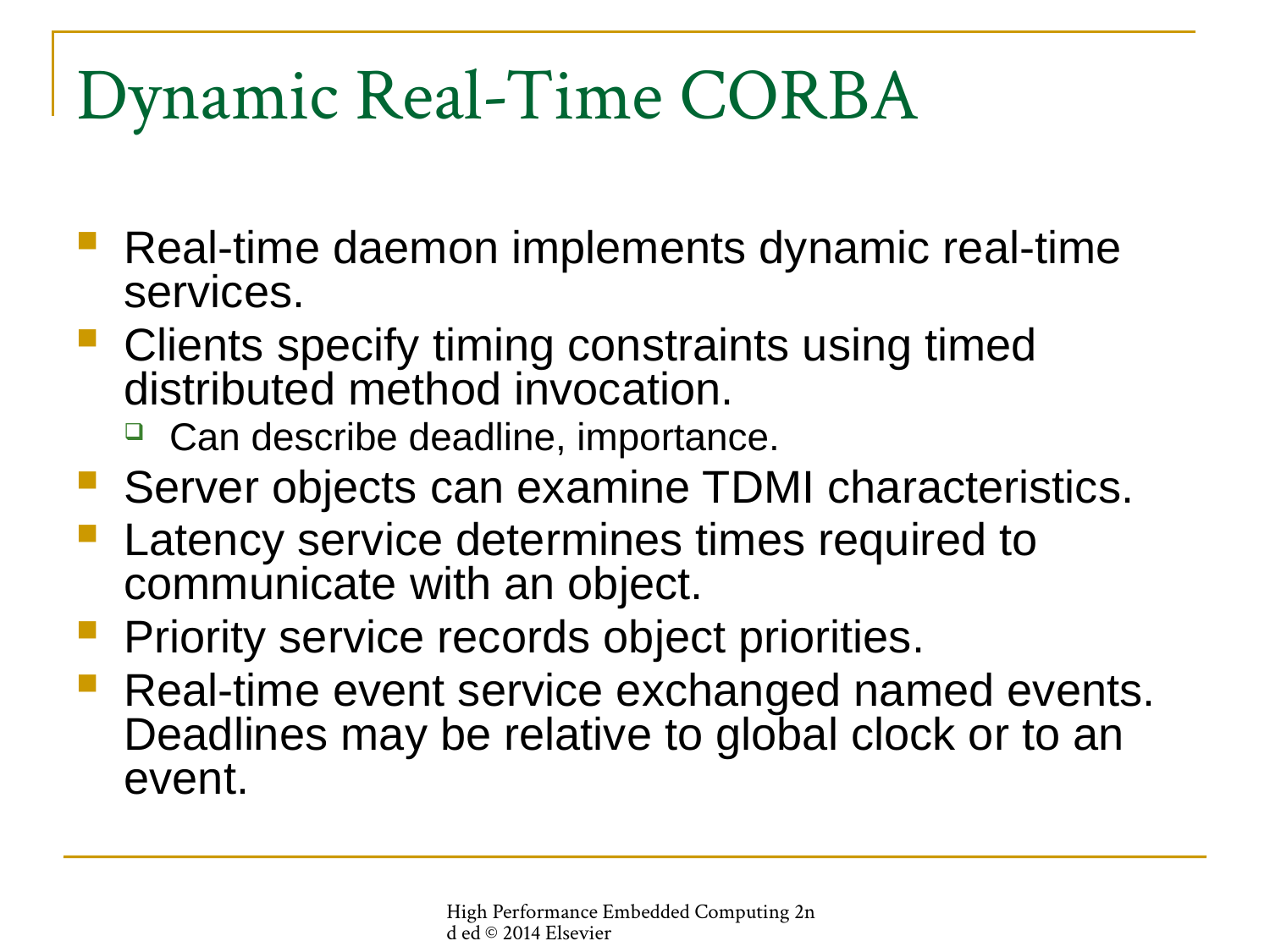

# Dynamic Real-Time CORBA
Real-time daemon implements dynamic real-time services.
Clients specify timing constraints using timed distributed method invocation.
Can describe deadline, importance.
Server objects can examine TDMI characteristics.
Latency service determines times required to communicate with an object.
Priority service records object priorities.
Real-time event service exchanged named events. Deadlines may be relative to global clock or to an event.
High Performance Embedded Computing 2nd ed © 2014 Elsevier